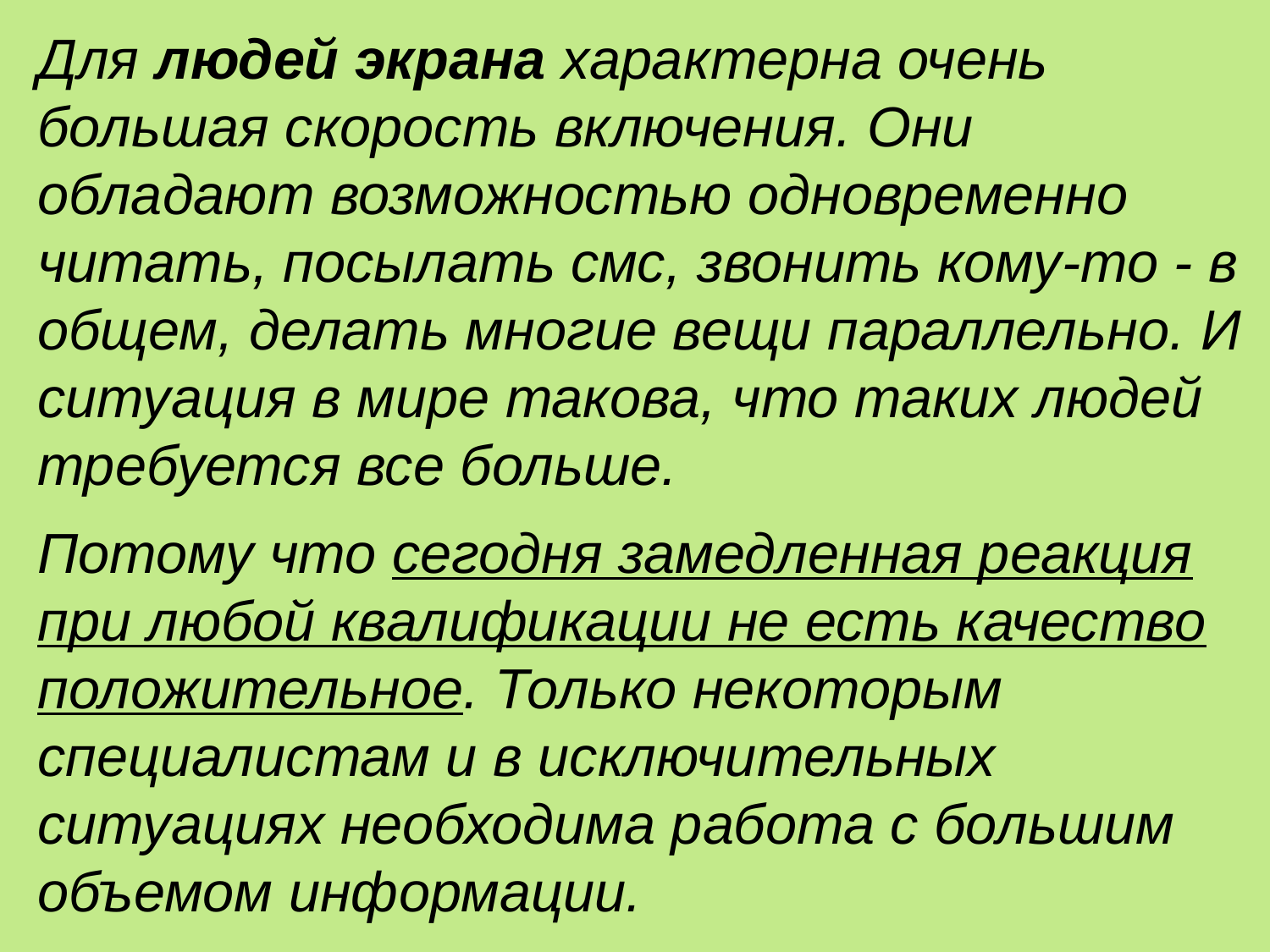

Для людей экрана характерна очень большая скорость включения. Они обладают возможностью одновременно читать, посылать смс, звонить кому-то - в общем, делать многие вещи параллельно. И ситуация в мире такова, что таких людей требуется все больше.
Потому что сегодня замедленная реакция при любой квалификации не есть качество положительное. Только некоторым специалистам и в исключительных ситуациях необходима работа с большим объемом информации.